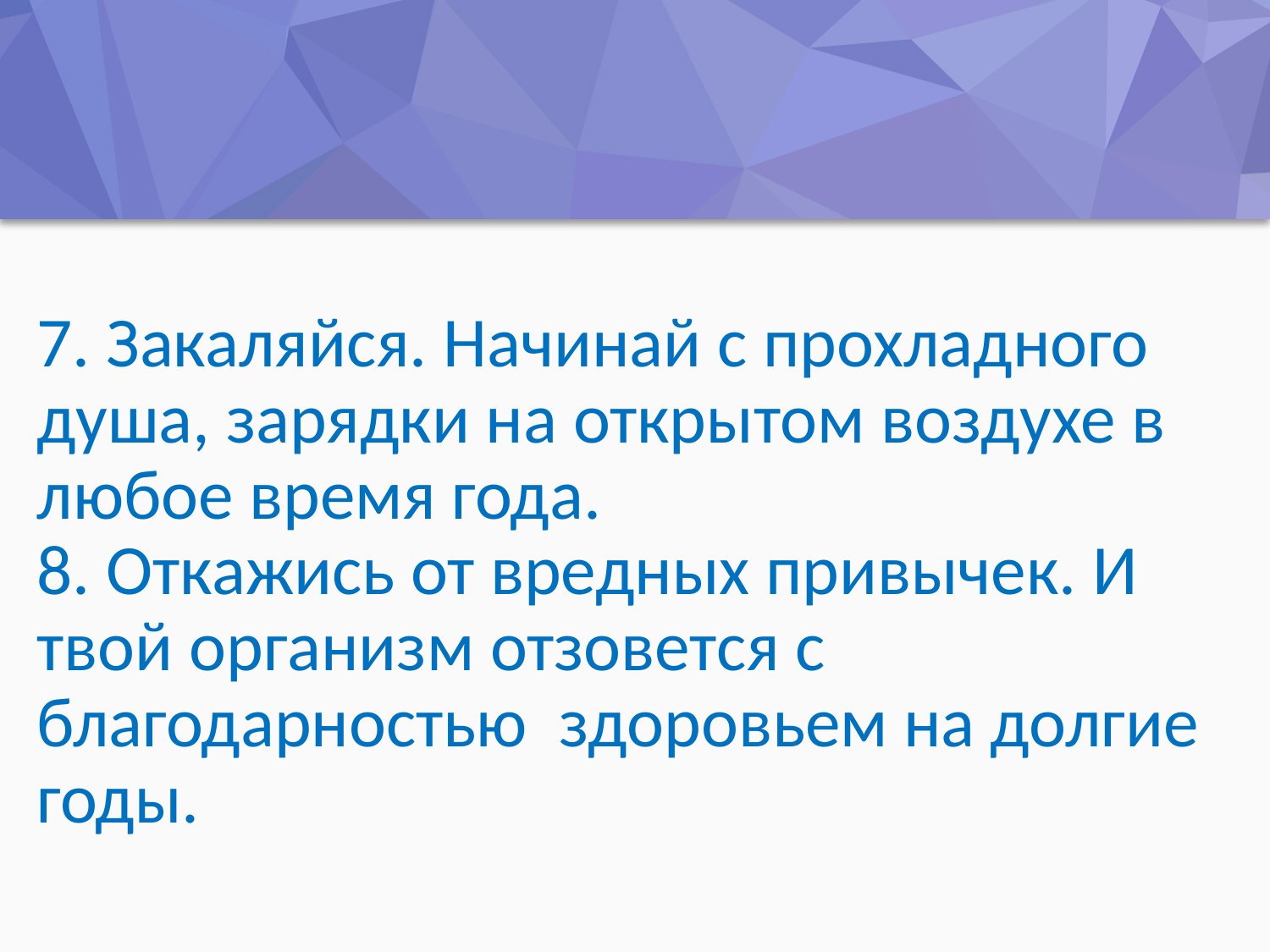

# 7. Закаляйся. Начинай с прохладного душа, зарядки на открытом воздухе в любое время года. 8. Откажись от вредных привычек. И твой организм отзовется с благодарностью  здоровьем на долгие годы.